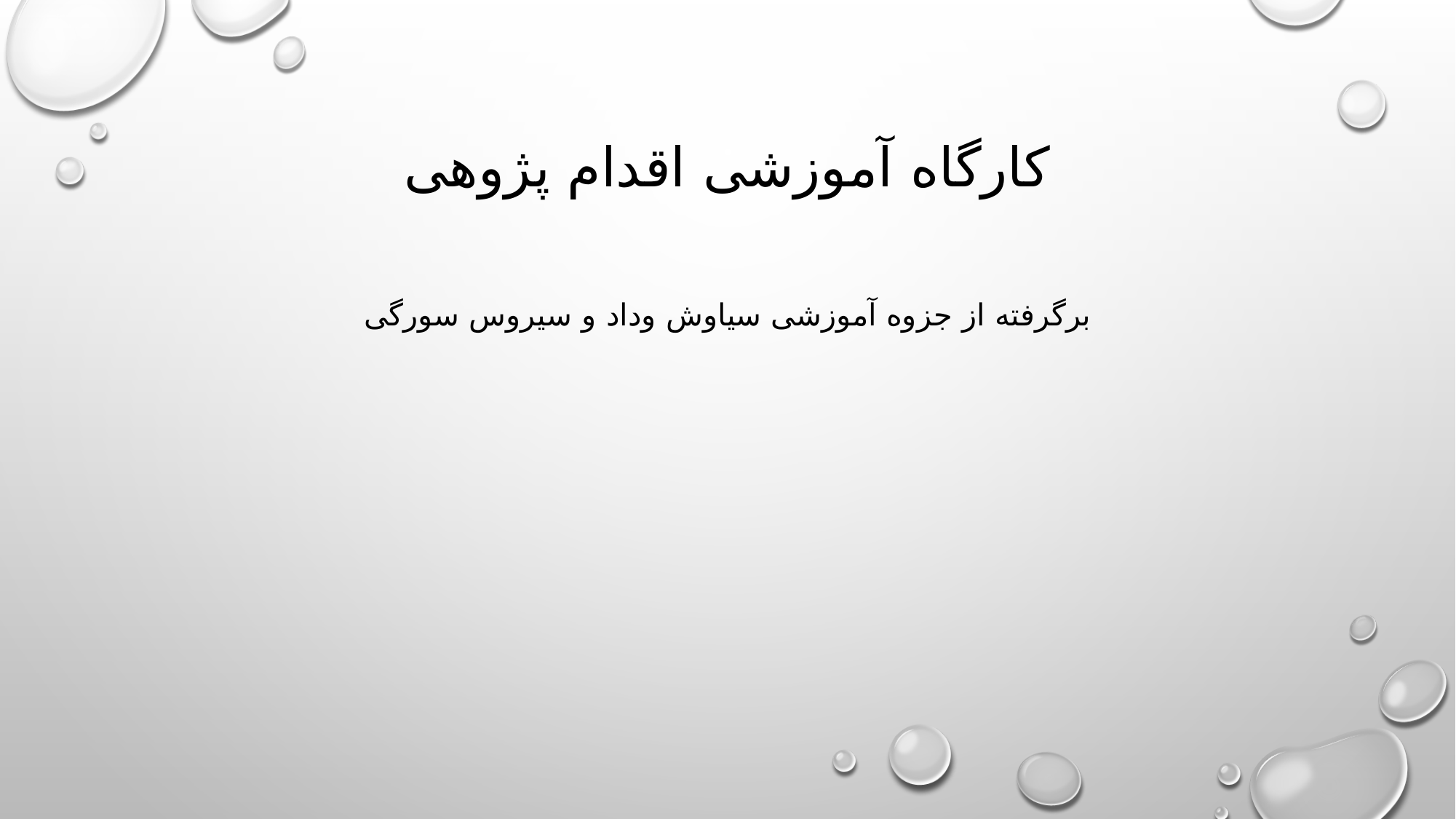

# کارگاه آموزشی اقدام پژوهی
برگرفته از جزوه آموزشی سیاوش وداد و سیروس سورگی